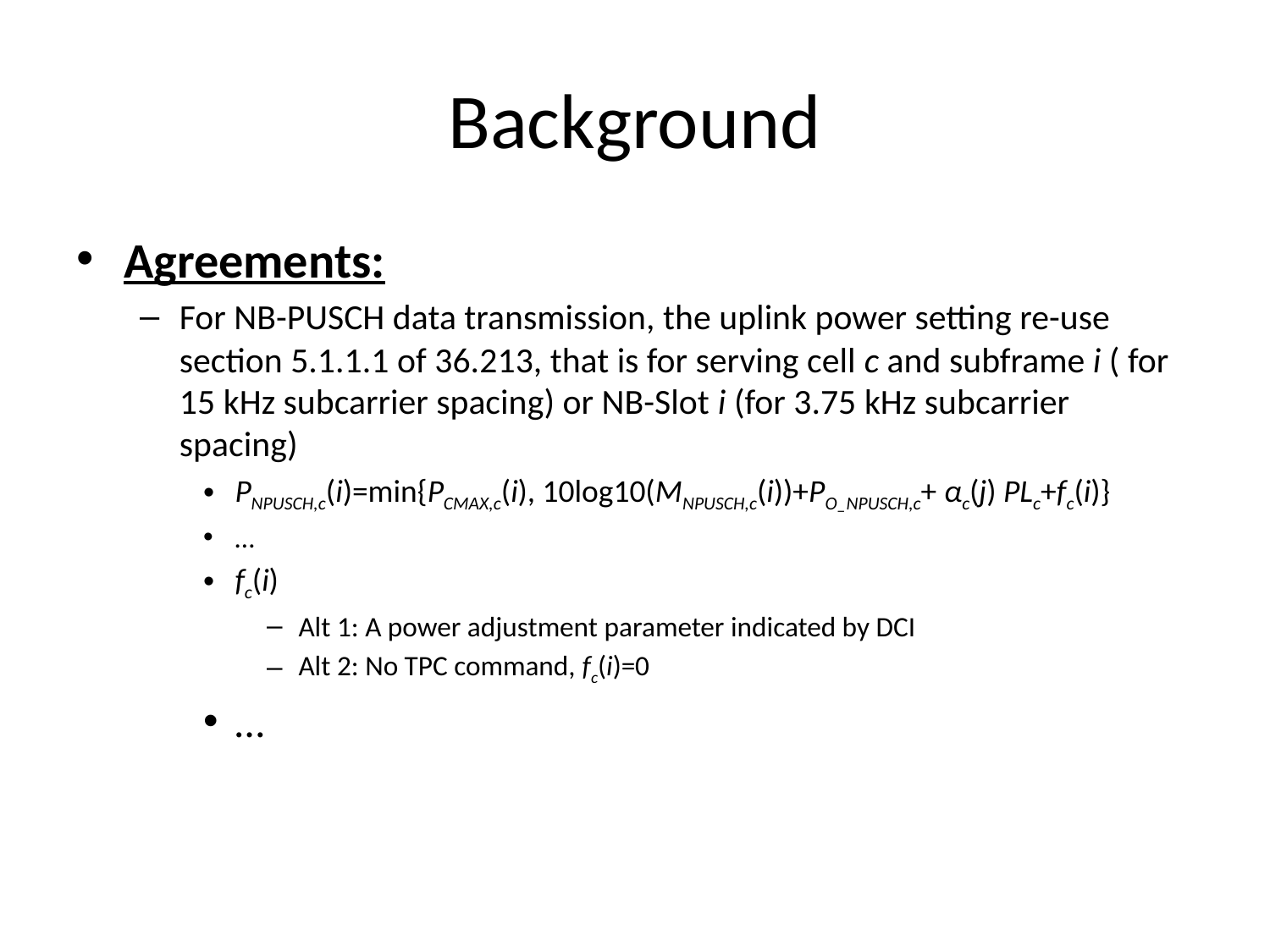

# Background
Agreements:
For NB-PUSCH data transmission, the uplink power setting re-use section 5.1.1.1 of 36.213, that is for serving cell c and subframe i ( for 15 kHz subcarrier spacing) or NB-Slot i (for 3.75 kHz subcarrier spacing)
PNPUSCH,c(i)=min{PCMAX,c(i), 10log10(MNPUSCH,c(i))+PO_NPUSCH,c+ αc(j) PLc+fc(i)}
…
fc(i)
Alt 1: A power adjustment parameter indicated by DCI
Alt 2: No TPC command, fc(i)=0
…